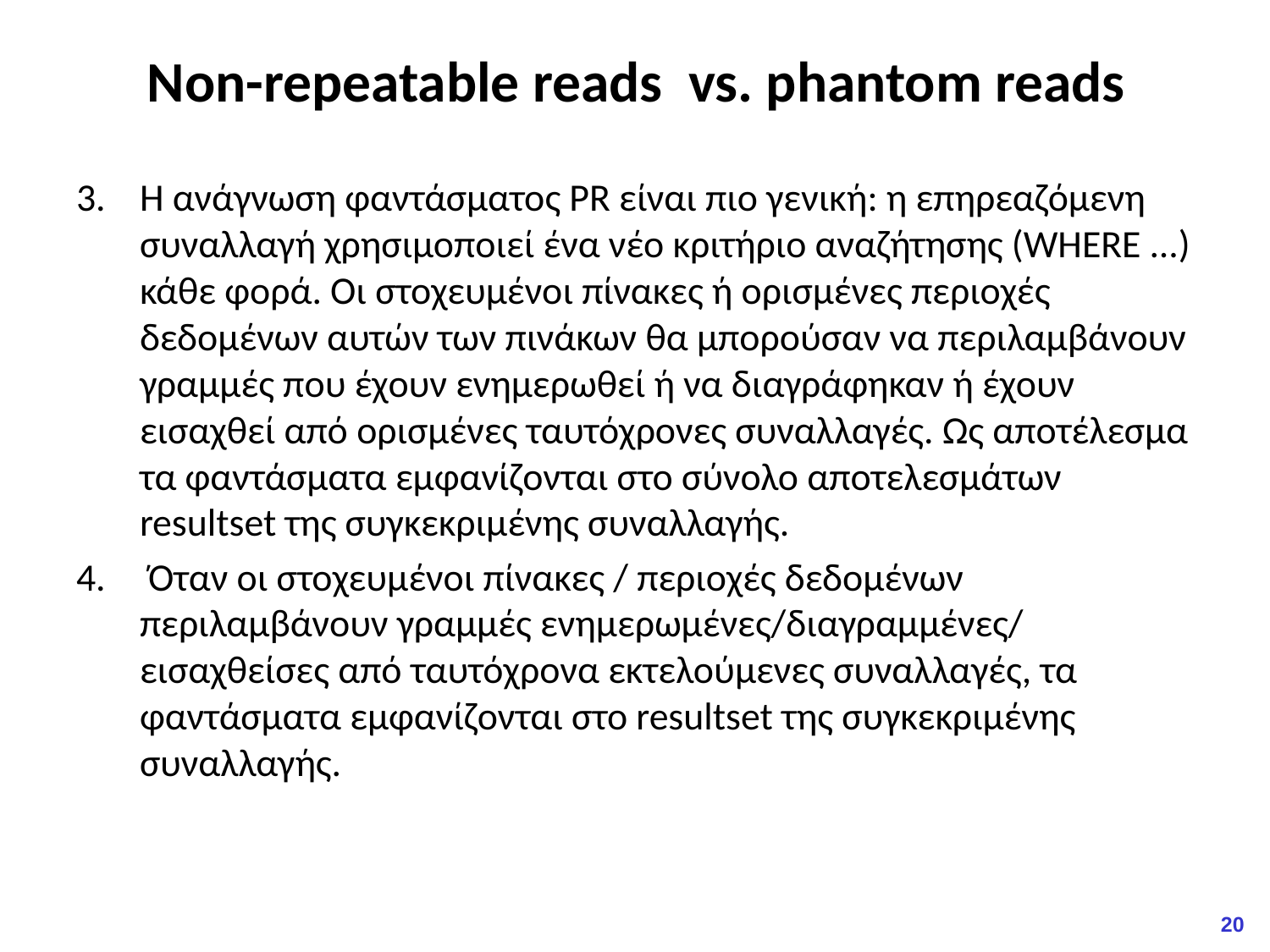

# Non-repeatable reads  vs. phantom reads
Η ανάγνωση φαντάσματος PR είναι πιο γενική: η επηρεαζόμενη συναλλαγή χρησιμοποιεί ένα νέο κριτήριο αναζήτησης (WHERE ...) κάθε φορά. Οι στοχευμένοι πίνακες ή ορισμένες περιοχές δεδομένων αυτών των πινάκων θα μπορούσαν να περιλαμβάνουν γραμμές που έχουν ενημερωθεί ή να διαγράφηκαν ή έχουν εισαχθεί από ορισμένες ταυτόχρονες συναλλαγές. Ως αποτέλεσμα τα φαντάσματα εμφανίζονται στο σύνολο αποτελεσμάτων resultset της συγκεκριμένης συναλλαγής.
 Όταν οι στοχευμένοι πίνακες / περιοχές δεδομένων περιλαμβάνουν γραμμές ενημερωμένες/διαγραμμένες/ εισαχθείσες από ταυτόχρονα εκτελούμενες συναλλαγές, τα φαντάσματα εμφανίζονται στο resultset της συγκεκριμένης συναλλαγής.

20